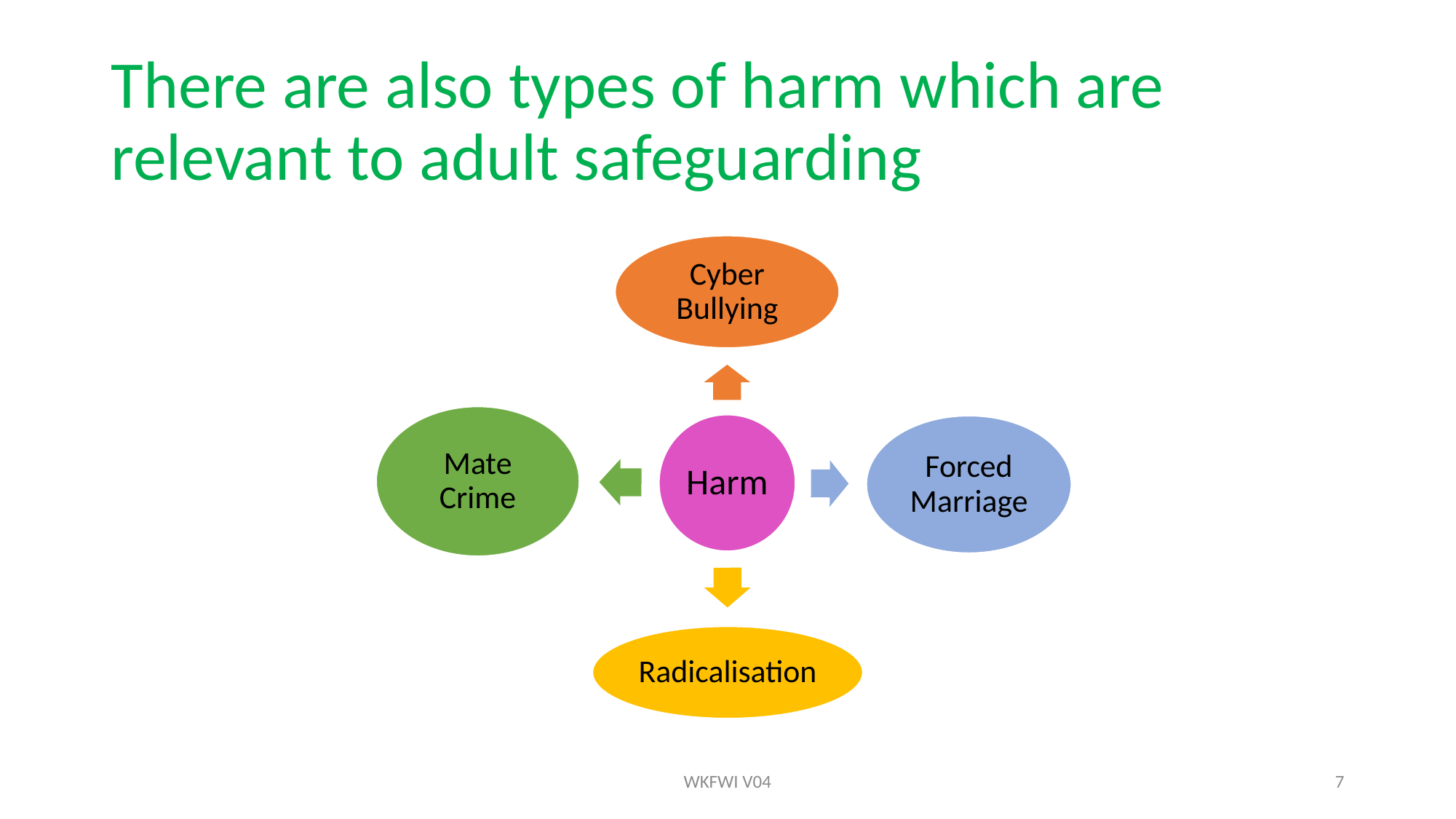

# There are also types of harm which are relevant to adult safeguarding
Harm

Cyber Bullying

Forced Marriage

Radicalisation

Mate Crime
WKFWI V04
7